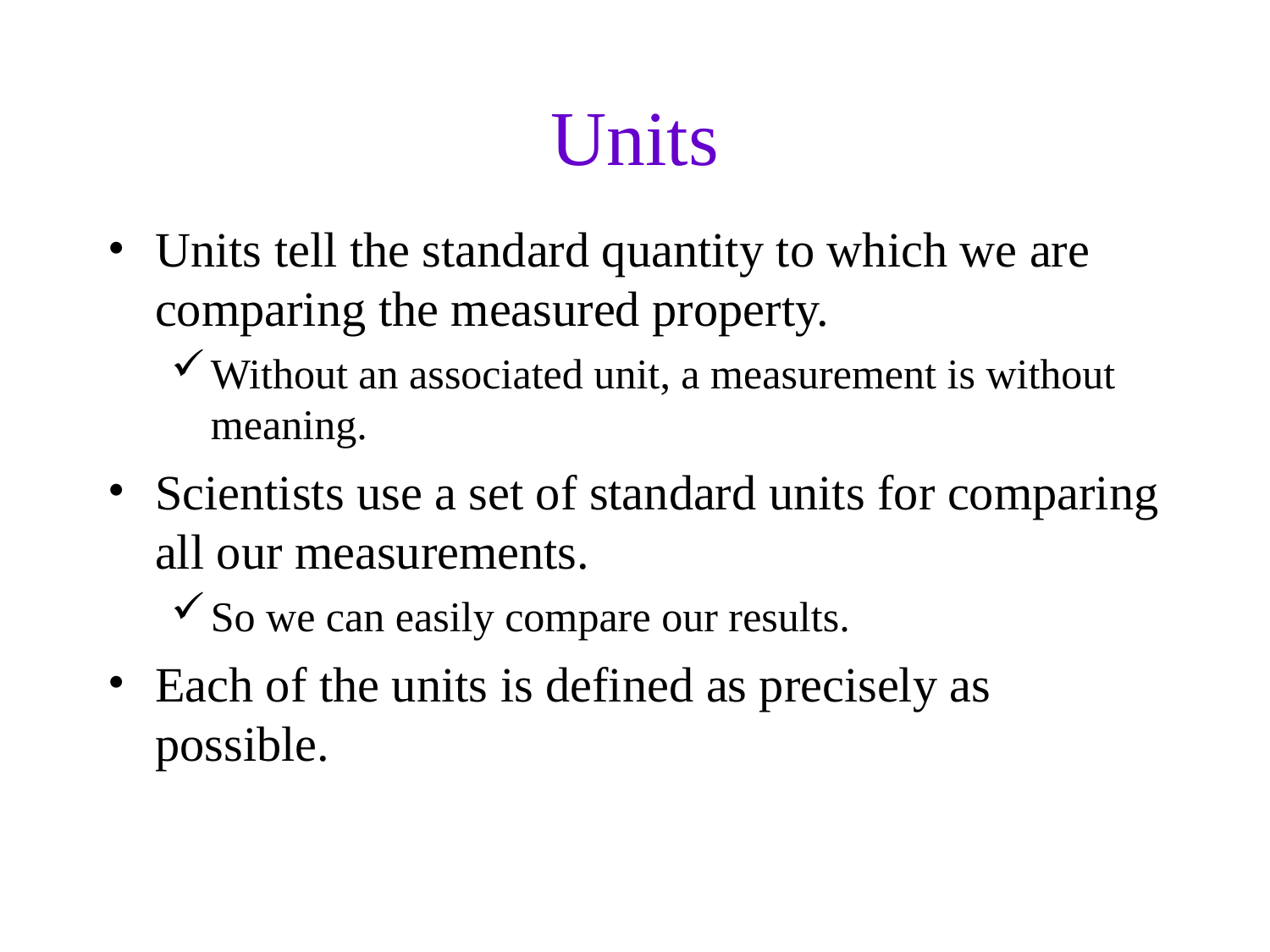

Units
Units tell the standard quantity to which we are comparing the measured property.
Without an associated unit, a measurement is without meaning.
Scientists use a set of standard units for comparing all our measurements.
So we can easily compare our results.
Each of the units is defined as precisely as possible.